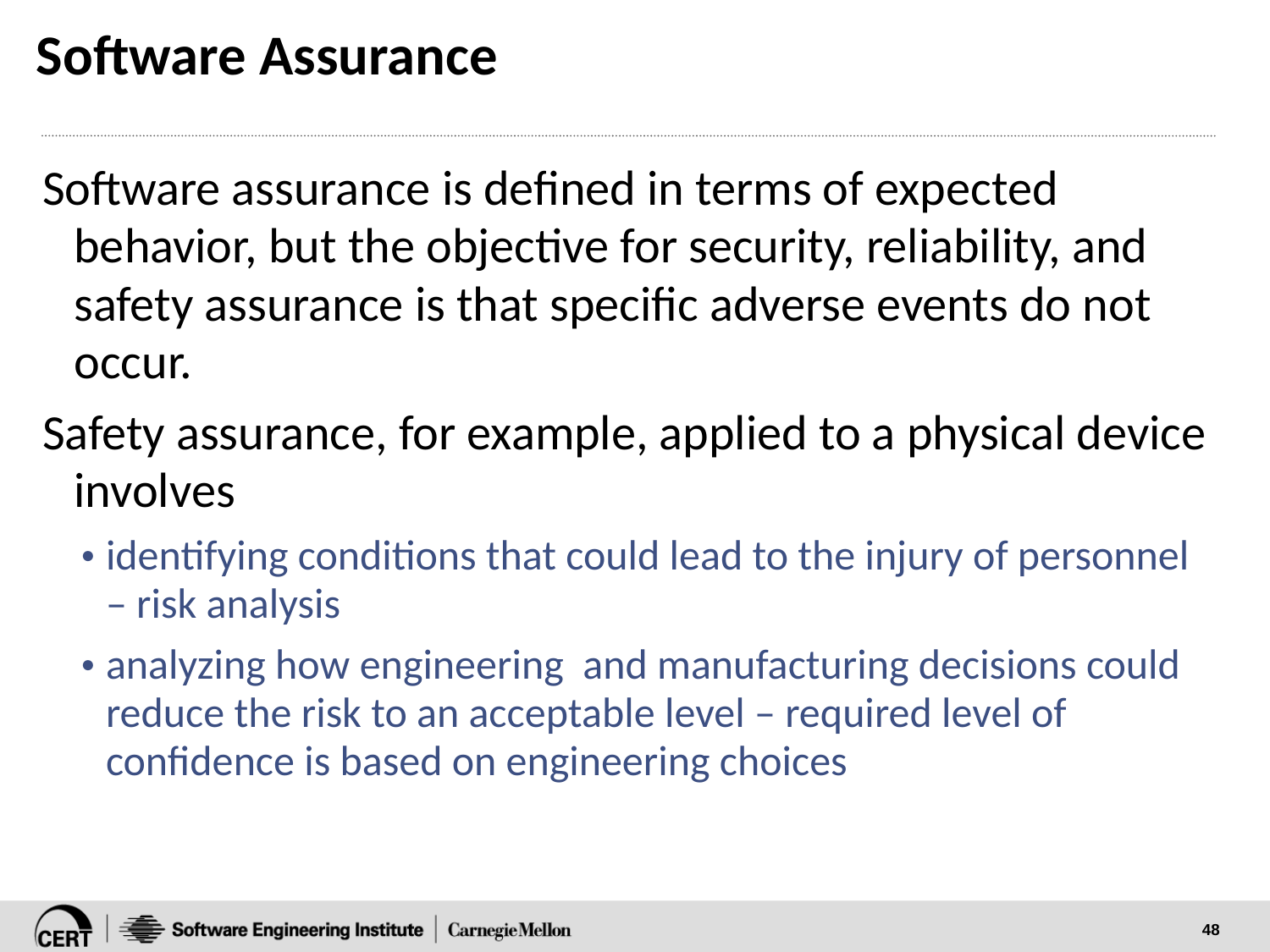

# Software Assurance
Software assurance is defined in terms of expected behavior, but the objective for security, reliability, and safety assurance is that specific adverse events do not occur.
Safety assurance, for example, applied to a physical device involves
identifying conditions that could lead to the injury of personnel – risk analysis
analyzing how engineering  and manufacturing decisions could reduce the risk to an acceptable level – required level of confidence is based on engineering choices